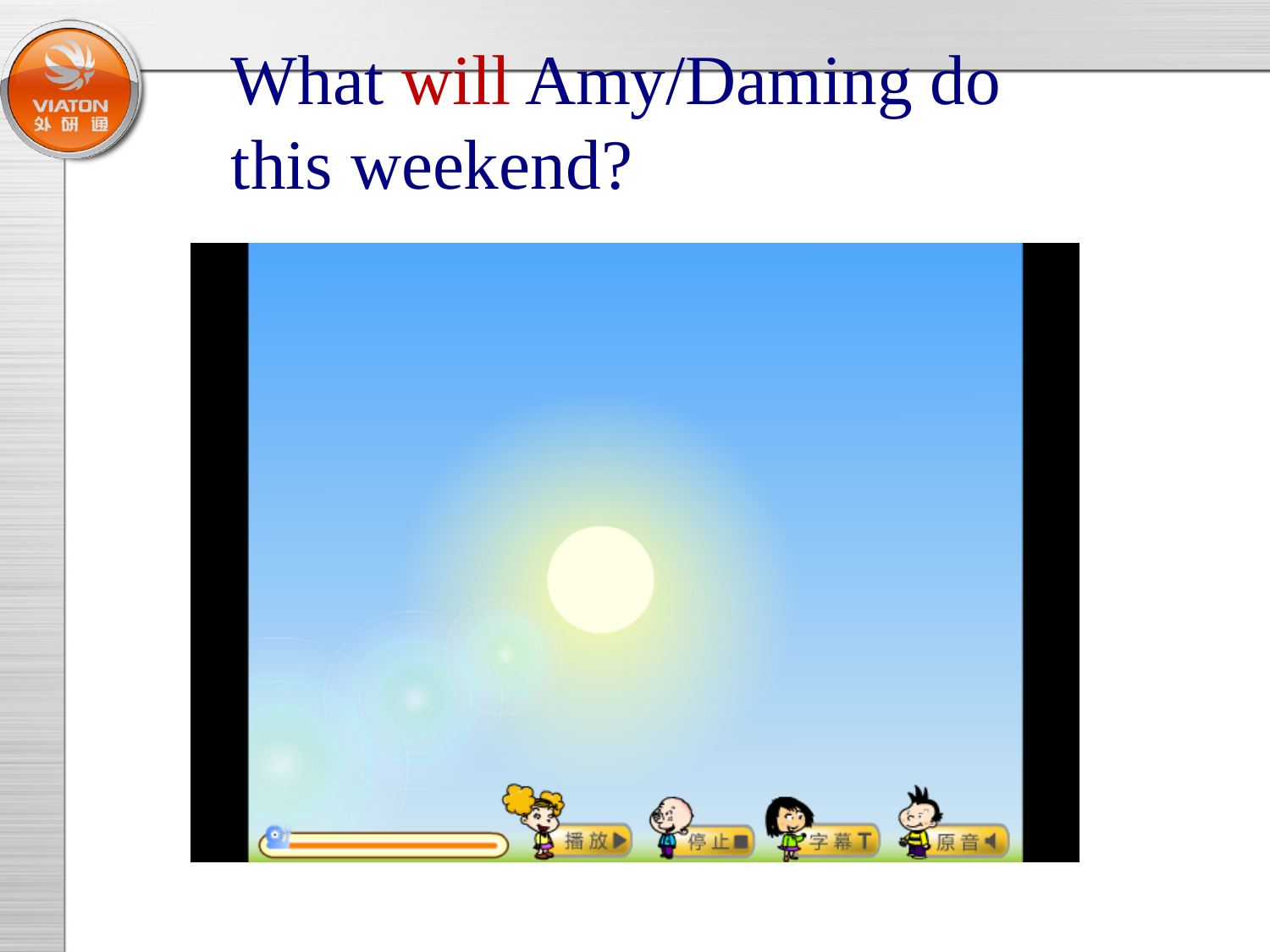

# What will Amy/Daming do this weekend?